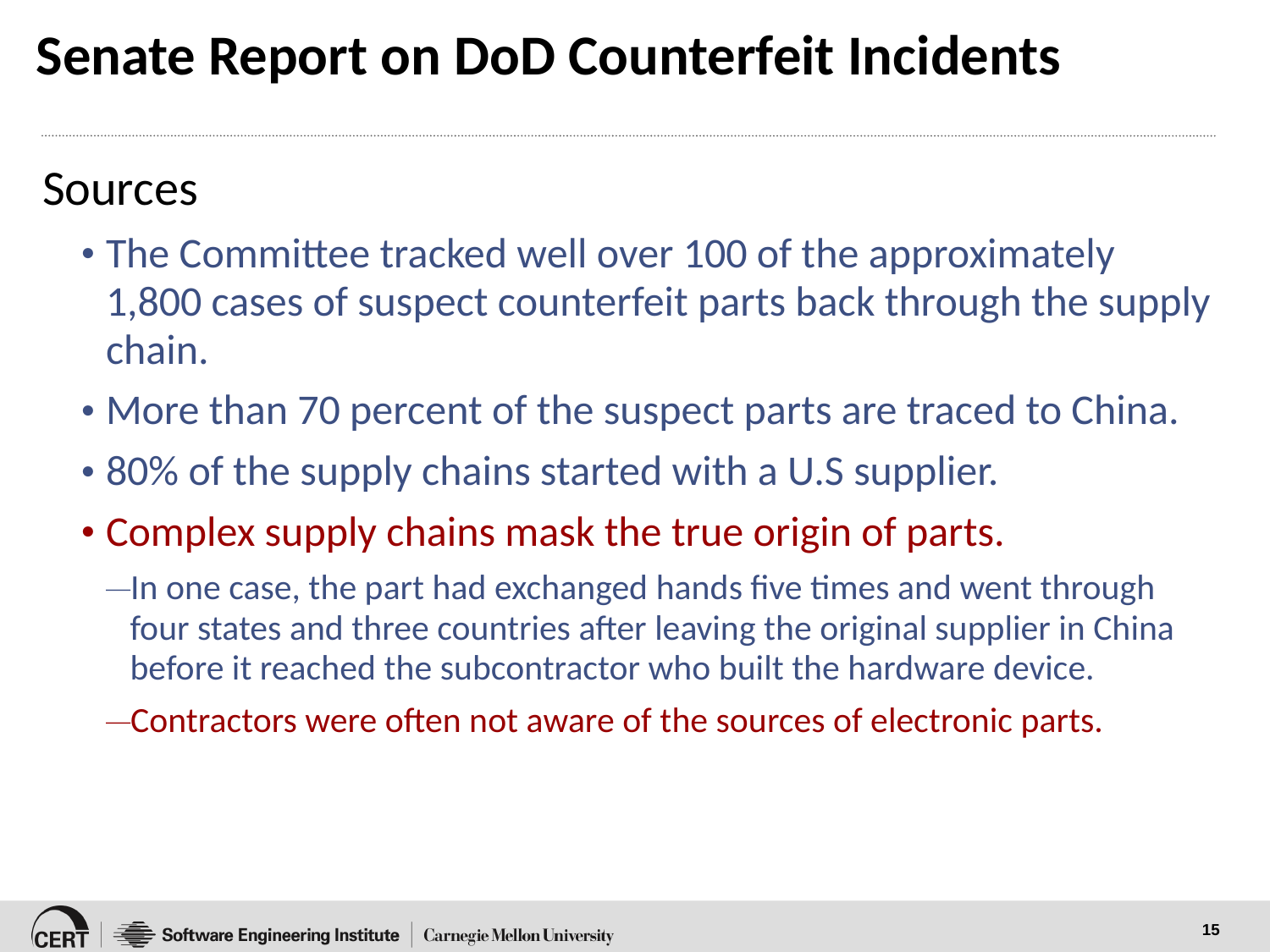

# Senate Report on DoD Counterfeit Incidents
Sources
The Committee tracked well over 100 of the approximately 1,800 cases of suspect counterfeit parts back through the supply chain.
More than 70 percent of the suspect parts are traced to China.
80% of the supply chains started with a U.S supplier.
Complex supply chains mask the true origin of parts.
In one case, the part had exchanged hands five times and went through four states and three countries after leaving the original supplier in China before it reached the subcontractor who built the hardware device.
Contractors were often not aware of the sources of electronic parts.